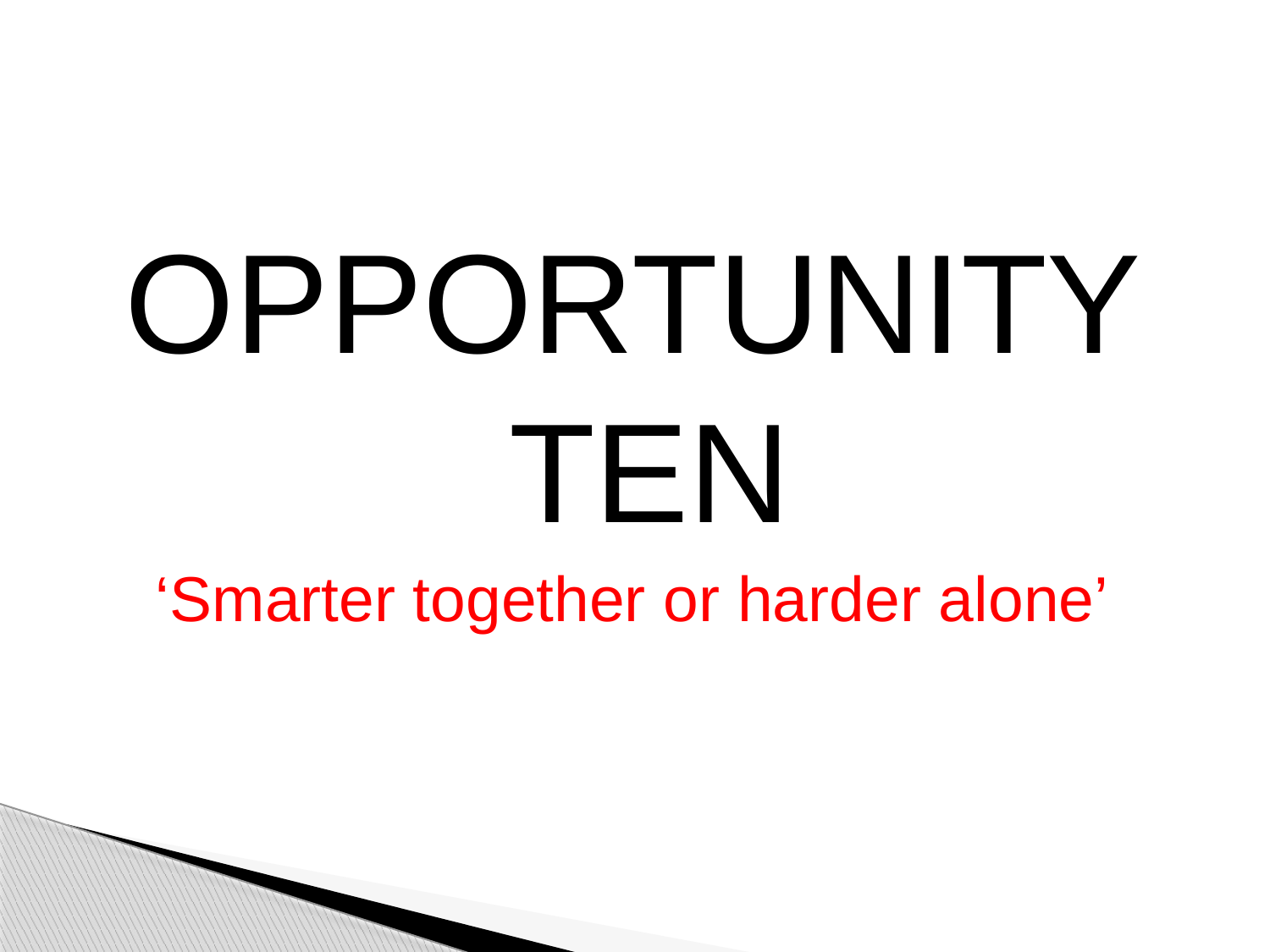

#
OPPORTUNITY TEN
‘Smarter together or harder alone’